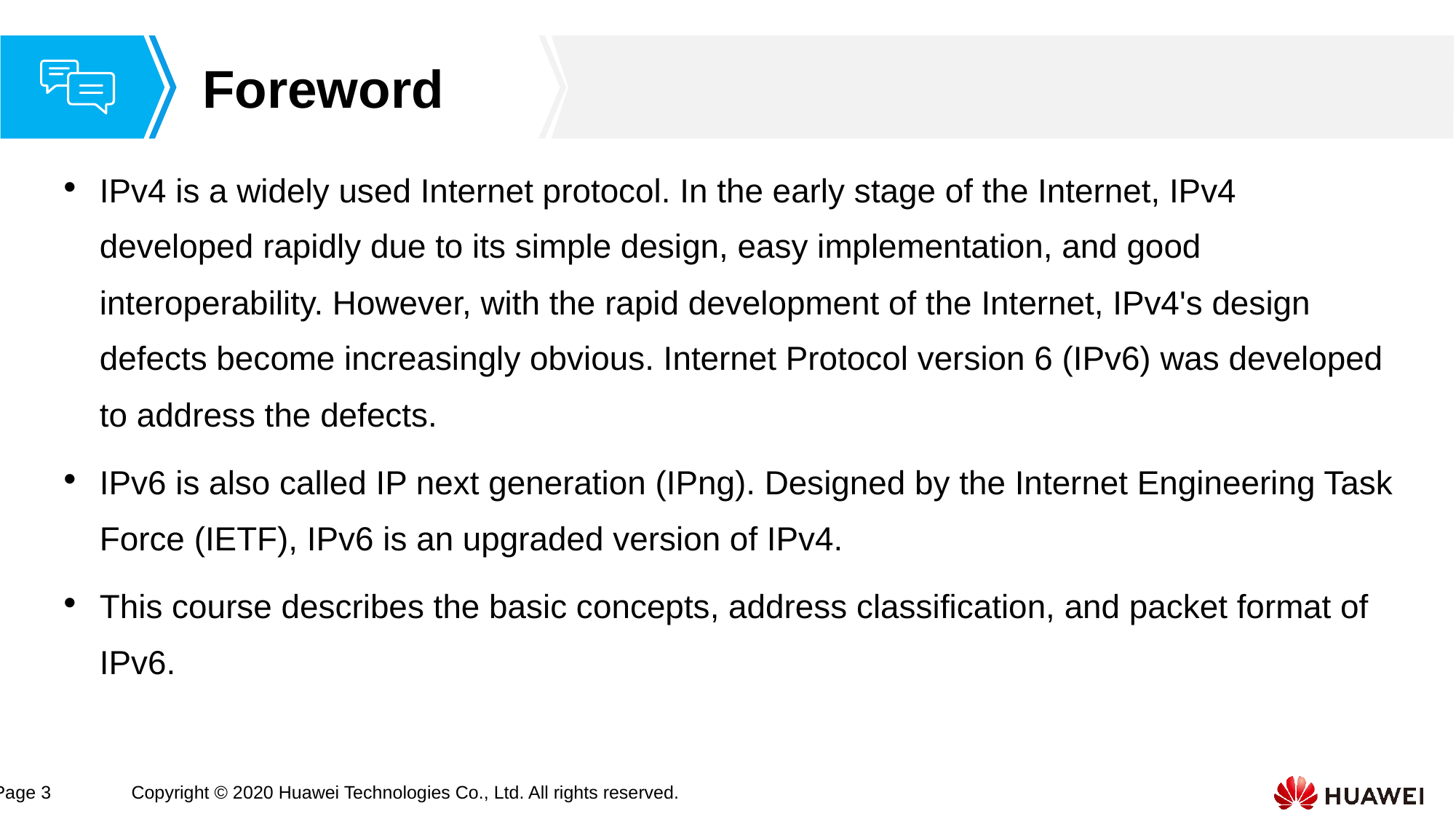

IPv4 is a widely used Internet protocol. In the early stage of the Internet, IPv4 developed rapidly due to its simple design, easy implementation, and good interoperability. However, with the rapid development of the Internet, IPv4's design defects become increasingly obvious. Internet Protocol version 6 (IPv6) was developed to address the defects.
IPv6 is also called IP next generation (IPng). Designed by the Internet Engineering Task Force (IETF), IPv6 is an upgraded version of IPv4.
This course describes the basic concepts, address classification, and packet format of IPv6.